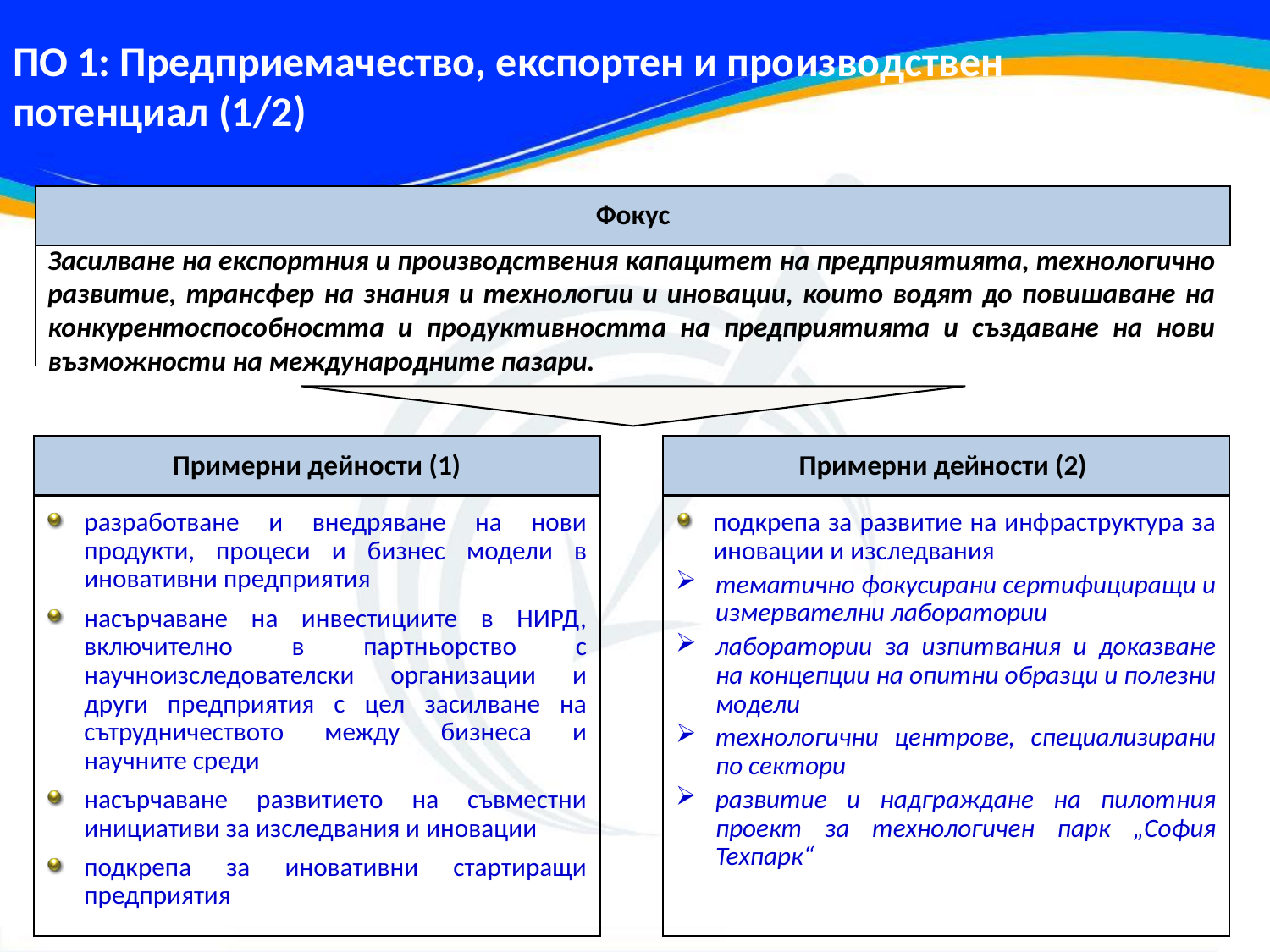

ПО 1: Предприемачество, експортен и производствен потенциал (1/2)
Фокус
Засилване на експортния и производствения капацитет на предприятията, технологично развитие, трансфер на знания и технологии и иновации, които водят до повишаване на конкурентоспособността и продуктивността на предприятията и създаване на нови възможности на международните пазари.

Примерни дейности (1)
Примерни дейности (2)
подкрепа за развитие на инфраструктура за иновации и изследвания
тематично фокусирани сертифициращи и измервателни лаборатории
лаборатории за изпитвания и доказване на концепции на опитни образци и полезни модели
технологични центрове, специализирани по сектори
развитие и надграждане на пилотния проект за технологичен парк „София Техпарк“

разработване и внедряване на нови продукти, процеси и бизнес модели в иновативни предприятия
насърчаване на инвестициите в НИРД, включително в партньорство с научноизследователски организации и други предприятия с цел засилване на сътрудничеството между бизнеса и научните среди
насърчаване развитието на съвместни инициативи за изследвания и иновации
подкрепа за иновативни стартиращи предприятия